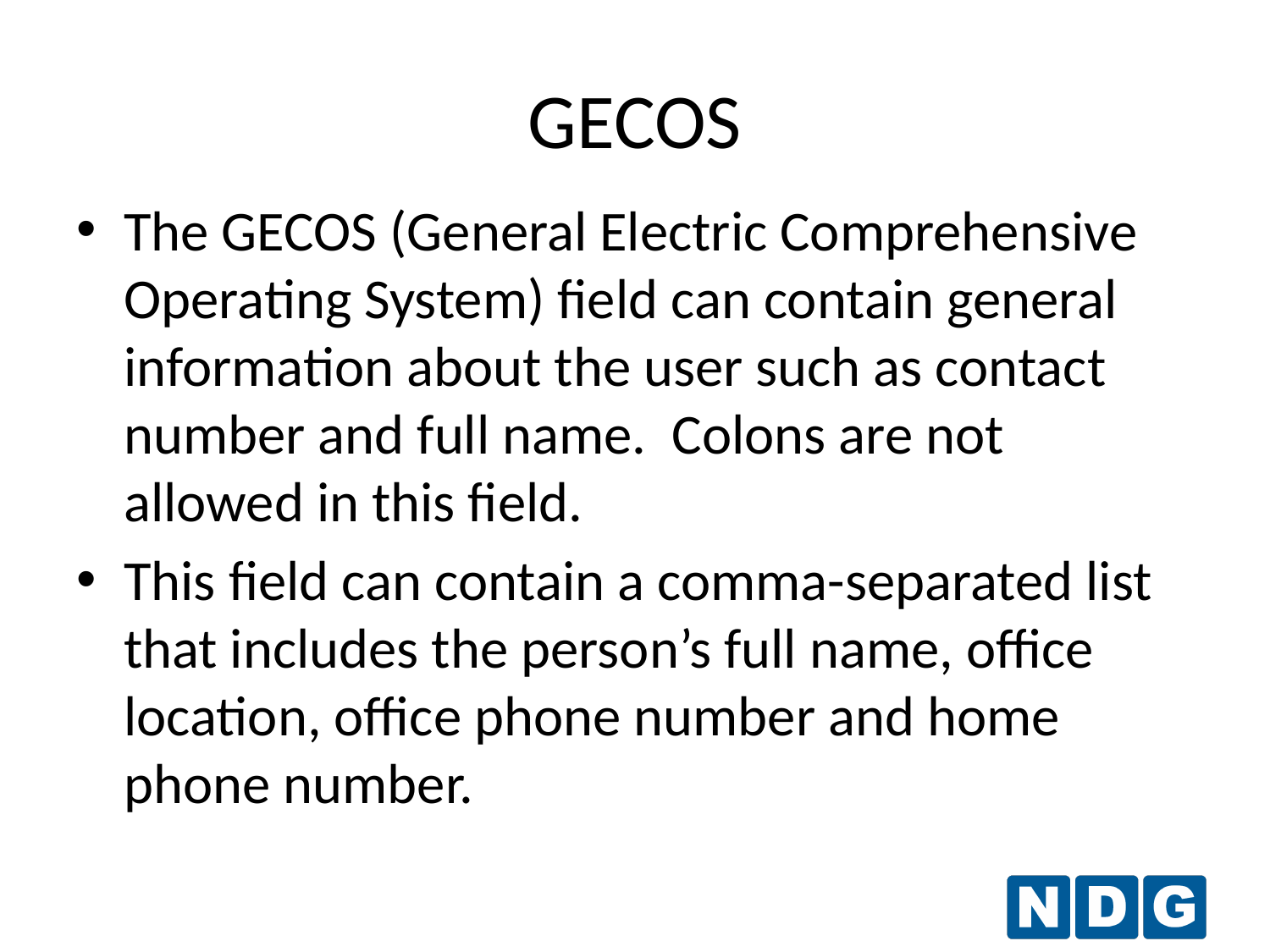

GECOS
The GECOS (General Electric Comprehensive Operating System) field can contain general information about the user such as contact number and full name.  Colons are not allowed in this field.
This field can contain a comma-separated list that includes the person’s full name, office location, office phone number and home phone number.